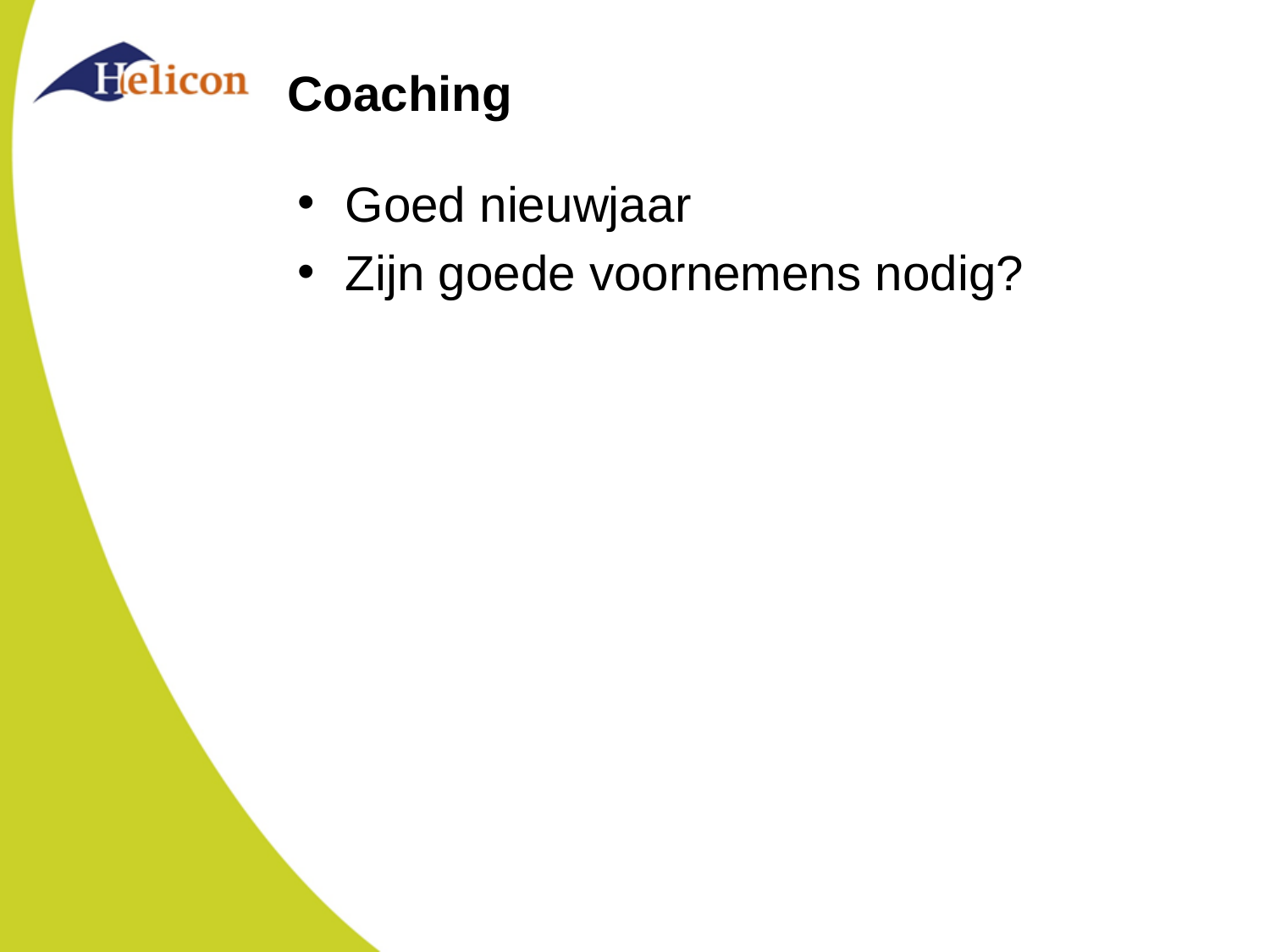

# Coaching
Goed nieuwjaar
Zijn goede voornemens nodig?